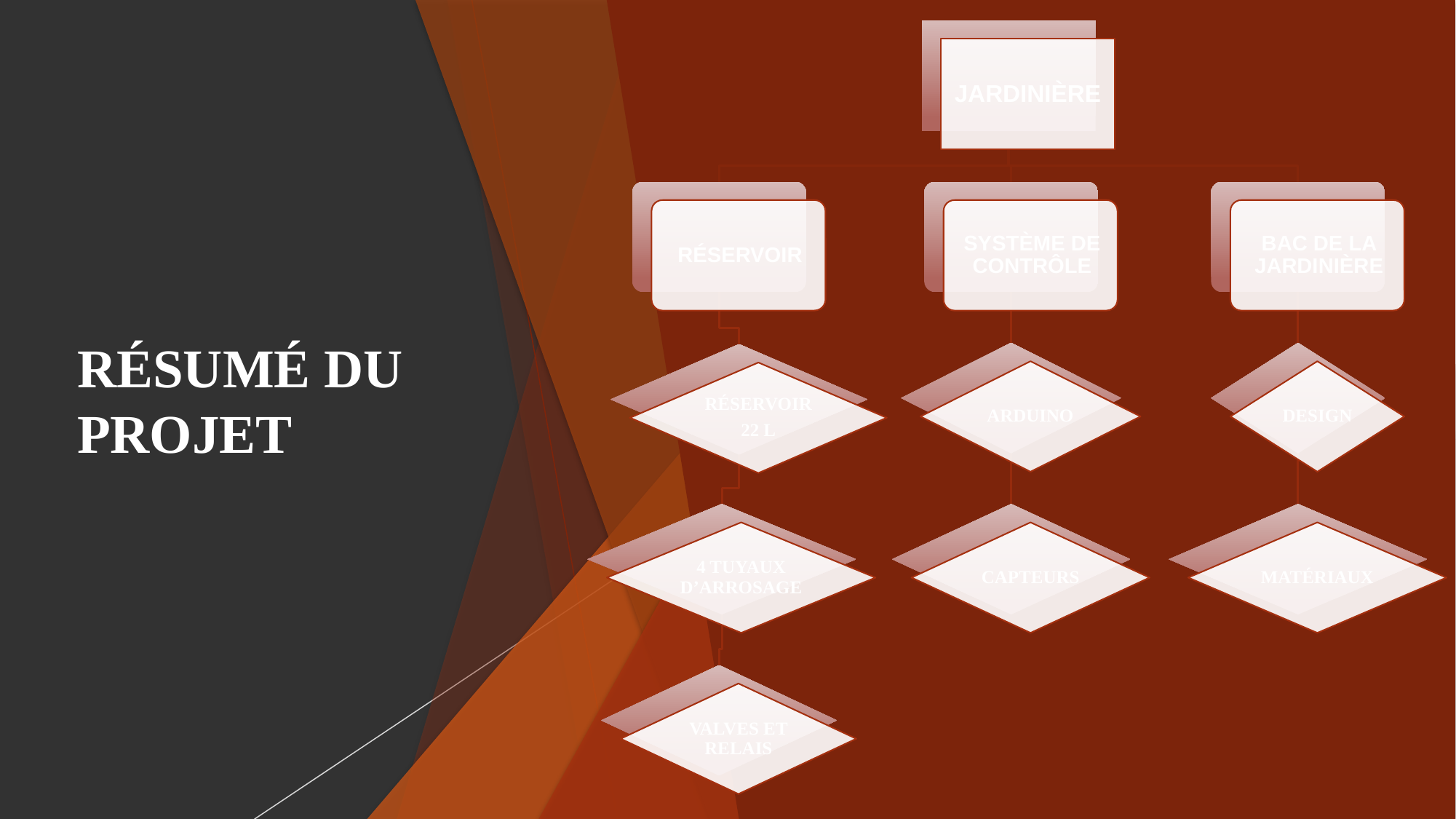

JARDINIÈRE
RÉSERVOIR
RÉSERVOIR
22 L
4 TUYAUX D’ARROSAGE
VALVES ET RELAIS
SYSTÈME DE CONTRÔLE
ARDUINO
CAPTEURS
BAC DE LA JARDINIÈRE
DESIGN
MATÉRIAUX
# RÉSUMÉ DU PROJET